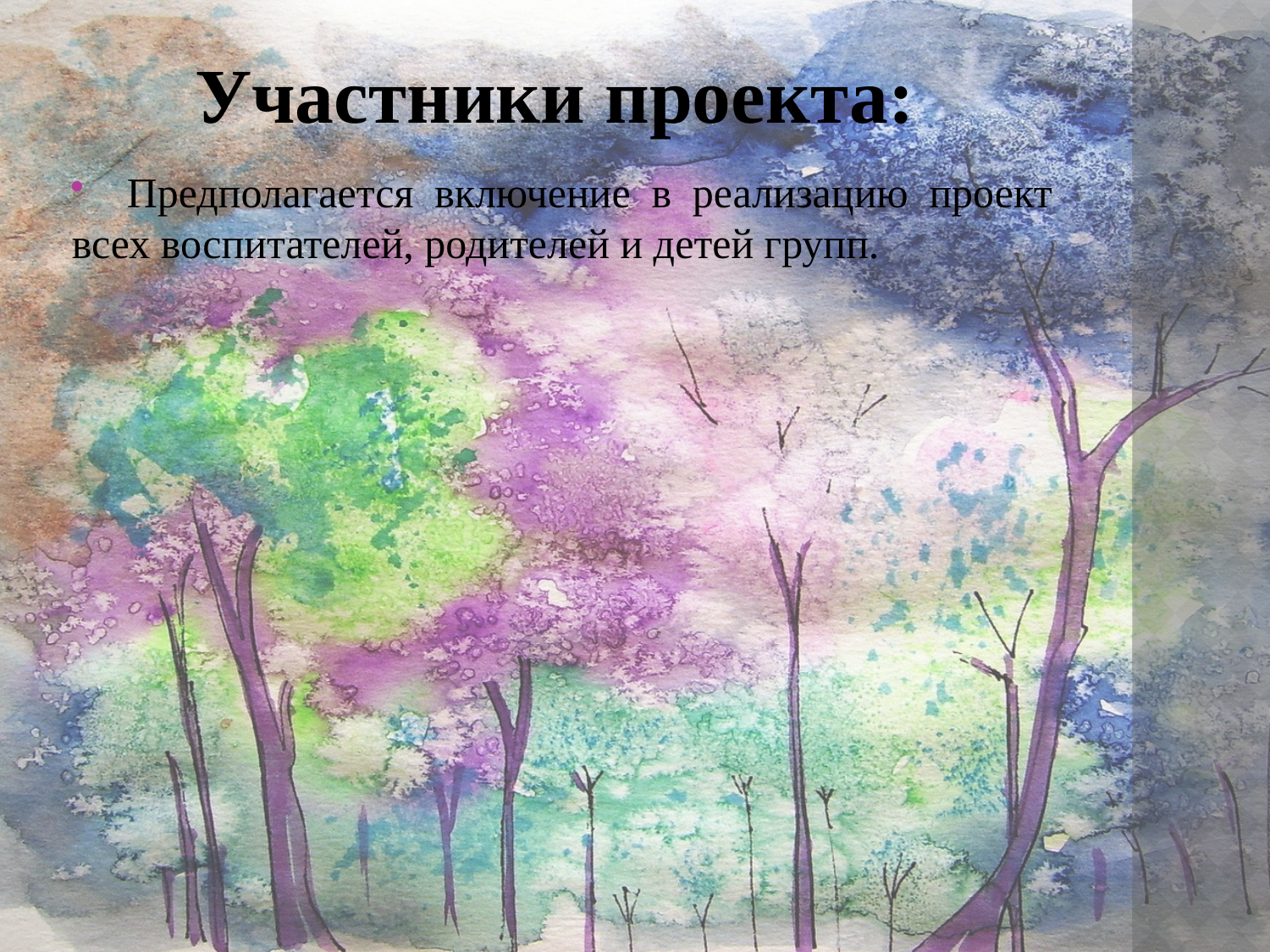

Участники проекта:
  Предполагается включение в реализацию проект всех воспитателей, родителей и детей групп.